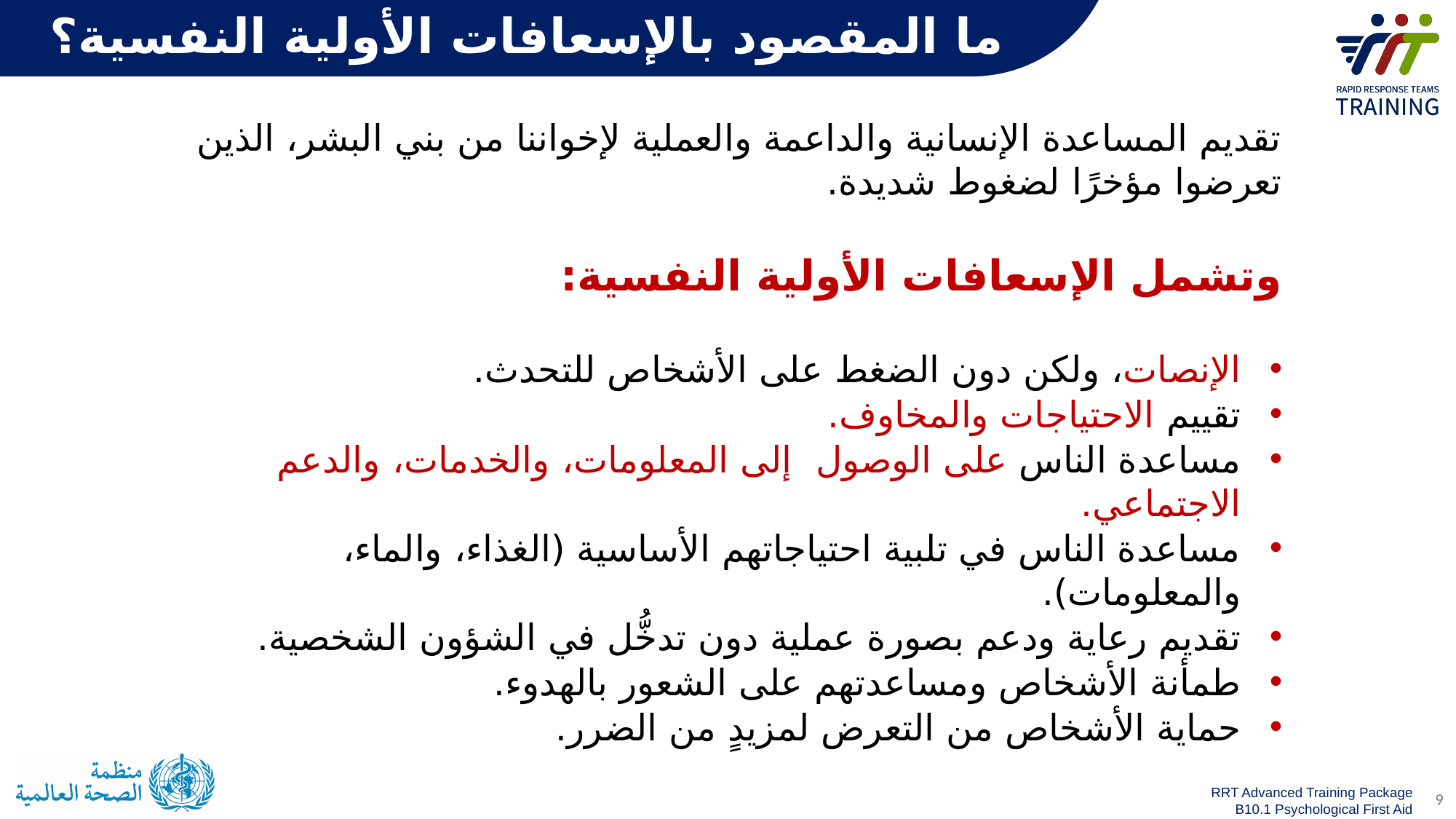

ما المقصود بالإسعافات الأولية النفسية؟
تقديم المساعدة الإنسانية والداعمة والعملية لإخواننا من بني البشر، الذين تعرضوا مؤخرًا لضغوط شديدة.

وتشمل الإسعافات الأولية النفسية:

الإنصات، ولكن دون الضغط على الأشخاص للتحدث.
تقييم الاحتياجات والمخاوف.
مساعدة الناس على الوصول  إلى المعلومات، والخدمات، والدعم الاجتماعي.
مساعدة الناس في تلبية احتياجاتهم الأساسية (الغذاء، والماء، والمعلومات).
تقديم رعاية ودعم بصورة عملية دون تدخُّل في الشؤون الشخصية.
طمأنة الأشخاص ومساعدتهم على الشعور بالهدوء.
حماية الأشخاص من التعرض لمزيدٍ من الضرر.